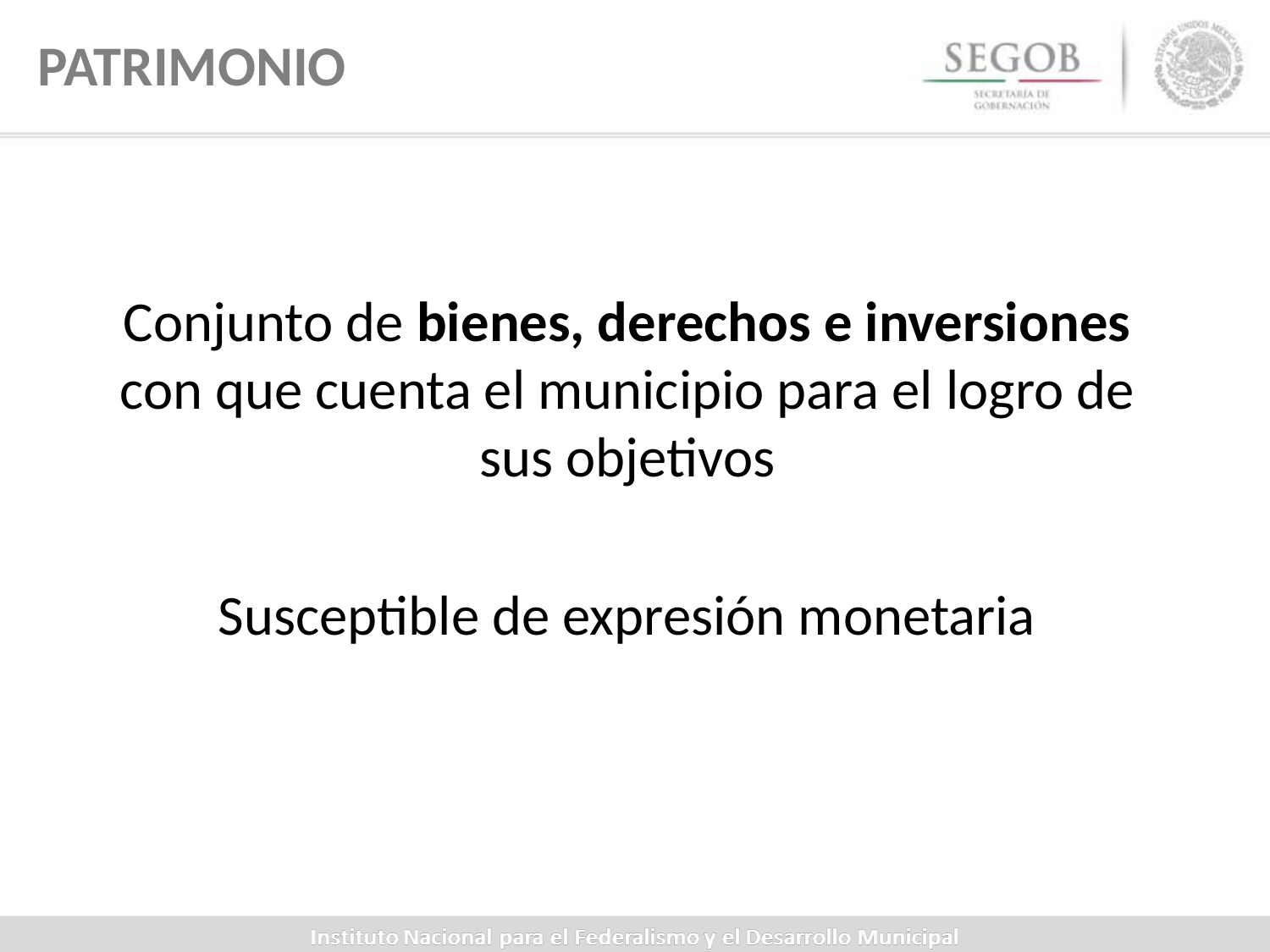

PATRIMONIO
Conjunto de bienes, derechos e inversiones con que cuenta el municipio para el logro de sus objetivos

Susceptible de expresión monetaria